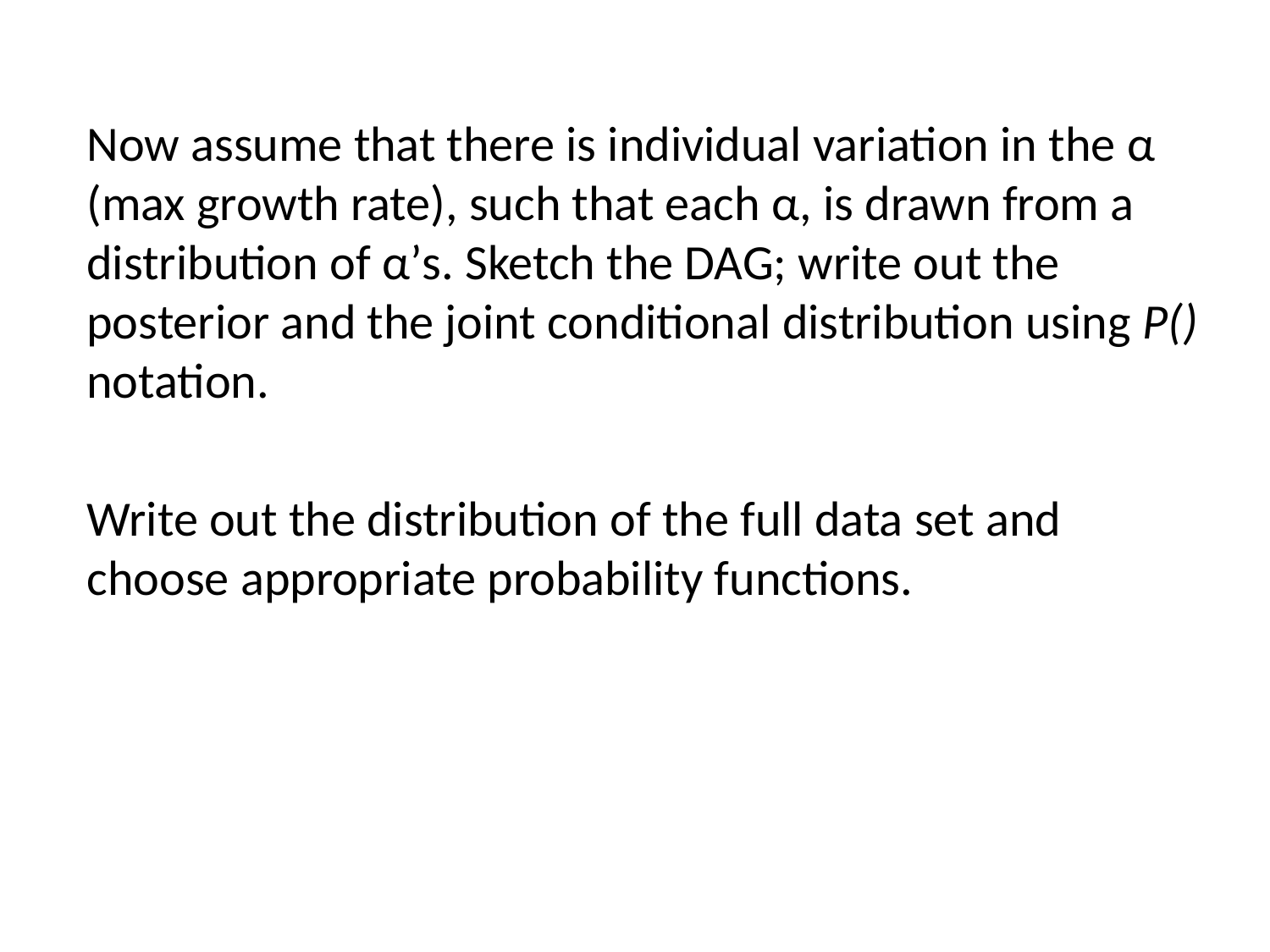

Now assume that there is individual variation in the α (max growth rate), such that each α, is drawn from a distribution of α’s. Sketch the DAG; write out the posterior and the joint conditional distribution using P() notation.

Write out the distribution of the full data set and choose appropriate probability functions.